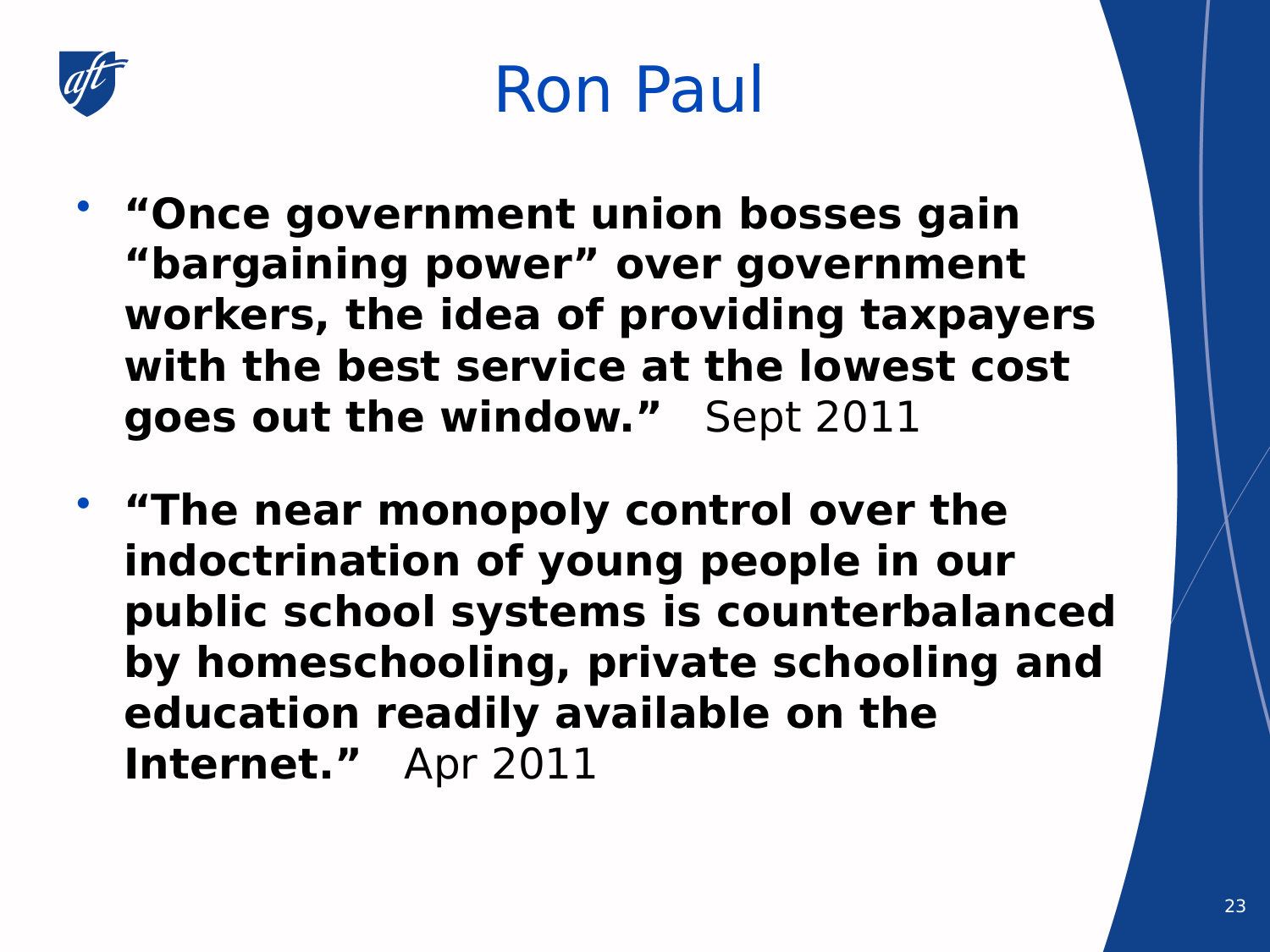

# Ron Paul
“Once government union bosses gain “bargaining power” over government workers, the idea of providing taxpayers with the best service at the lowest cost goes out the window.”   Sept 2011

“The near monopoly control over the indoctrination of young people in our public school systems is counterbalanced by homeschooling, private schooling and education readily available on the Internet.”   Apr 2011
23